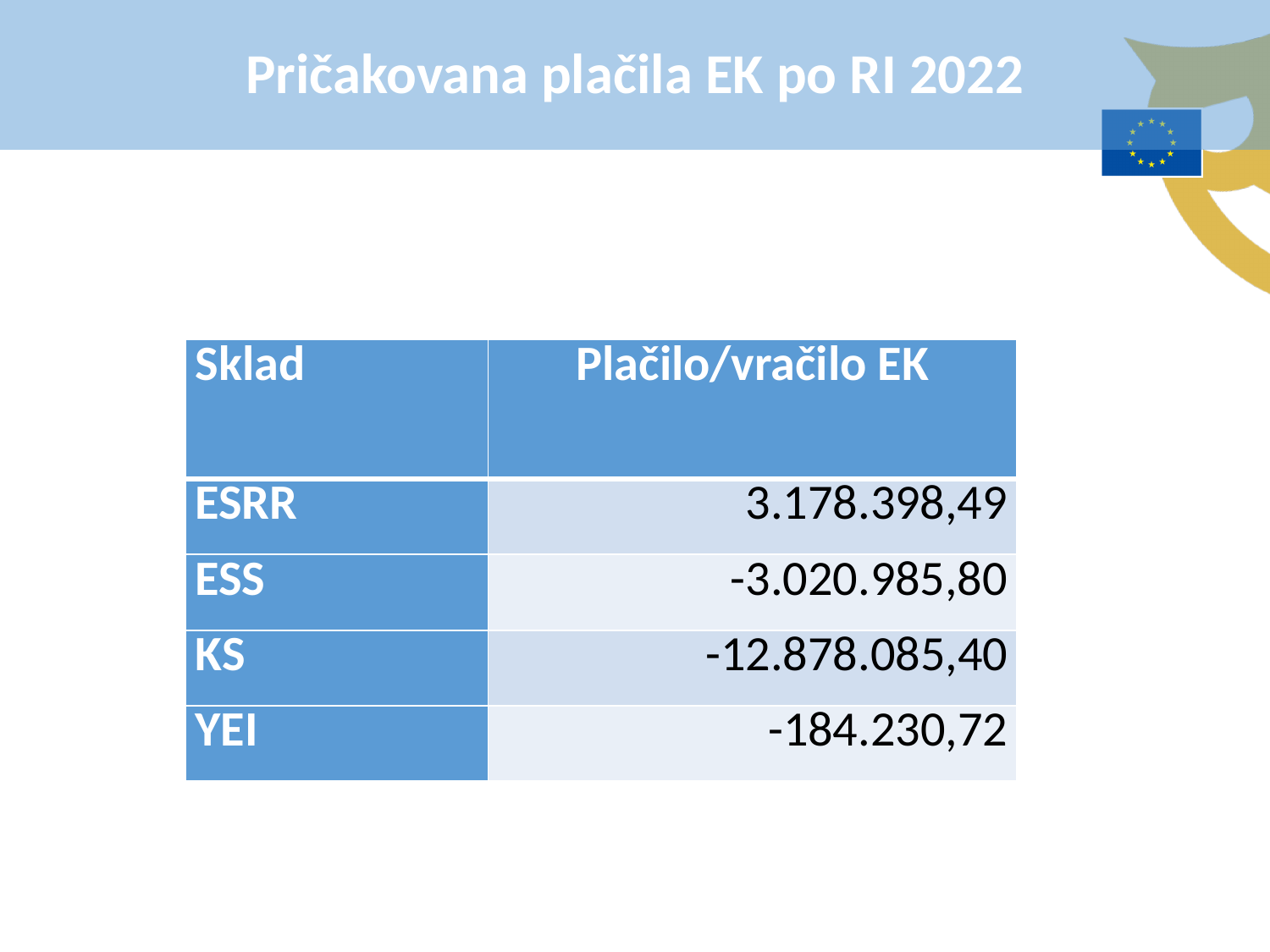

Pričakovana plačila EK po RI 2022
| Sklad | Plačilo/vračilo EK |
| --- | --- |
| ESRR | 3.178.398,49 |
| ESS | -3.020.985,80 |
| KS | -12.878.085,40 |
| YEI | -184.230,72 |